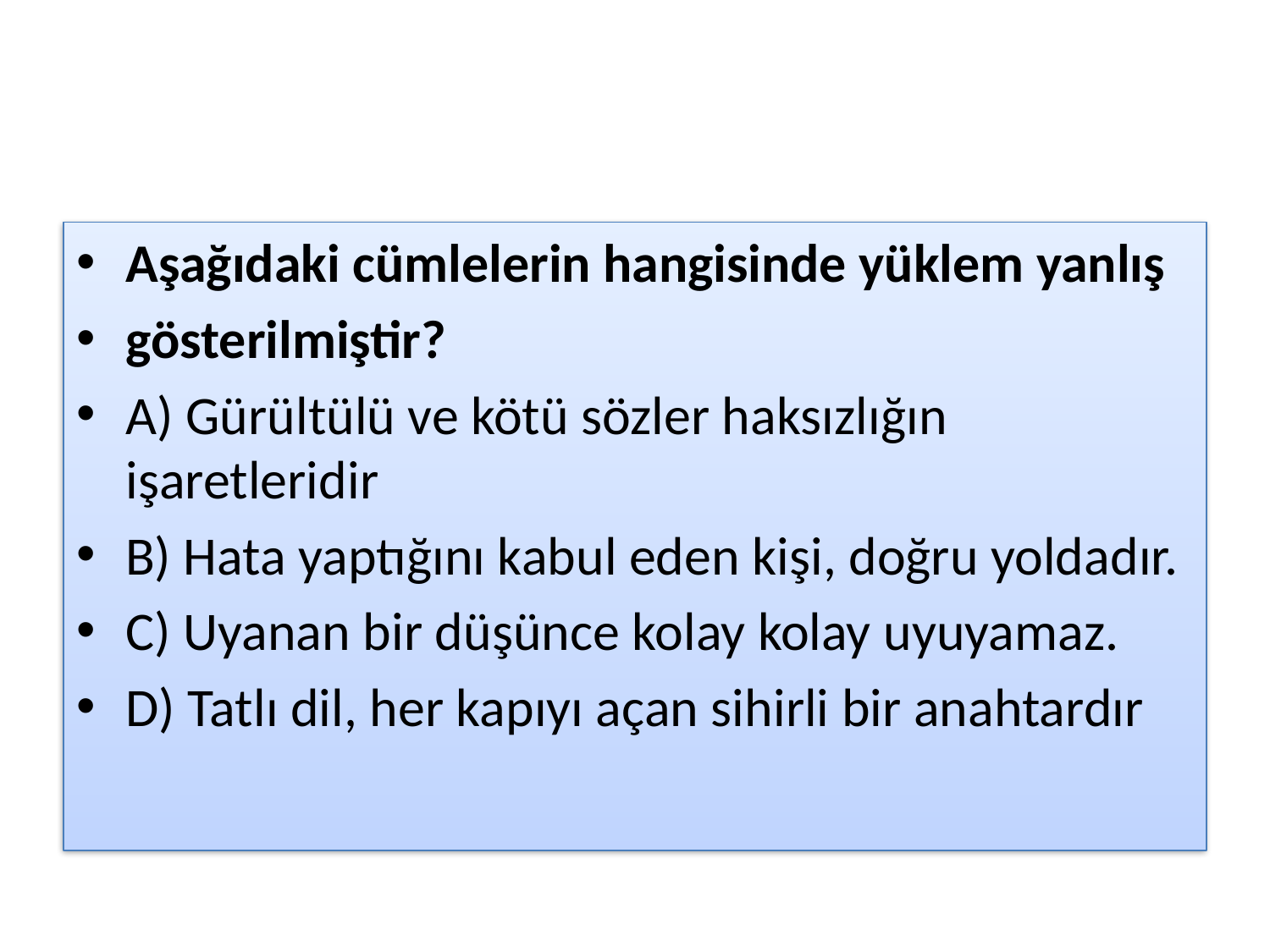

#
Aşağıdaki cümlelerin hangisinde yüklem yanlış
gösterilmiştir?
A) Gürültülü ve kötü sözler haksızlığın işaretleridir
B) Hata yaptığını kabul eden kişi, doğru yoldadır.
C) Uyanan bir düşünce kolay kolay uyuyamaz.
D) Tatlı dil, her kapıyı açan sihirli bir anahtardır